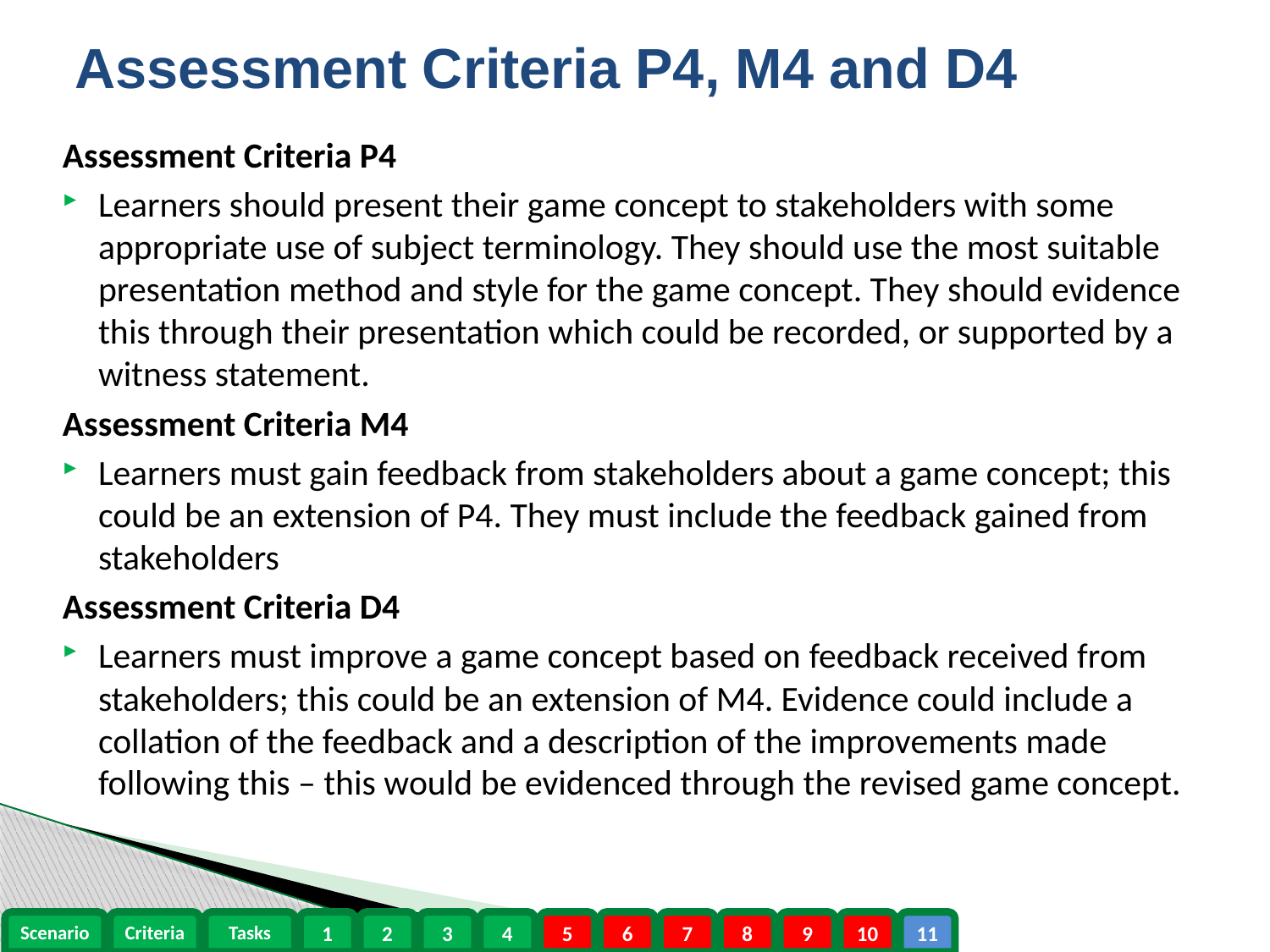

# Assessment Criteria P4, M4 and D4
Assessment Criteria P4
Learners should present their game concept to stakeholders with some appropriate use of subject terminology. They should use the most suitable presentation method and style for the game concept. They should evidence this through their presentation which could be recorded, or supported by a witness statement.
Assessment Criteria M4
Learners must gain feedback from stakeholders about a game concept; this could be an extension of P4. They must include the feedback gained from stakeholders
Assessment Criteria D4
Learners must improve a game concept based on feedback received from stakeholders; this could be an extension of M4. Evidence could include a collation of the feedback and a description of the improvements made following this – this would be evidenced through the revised game concept.